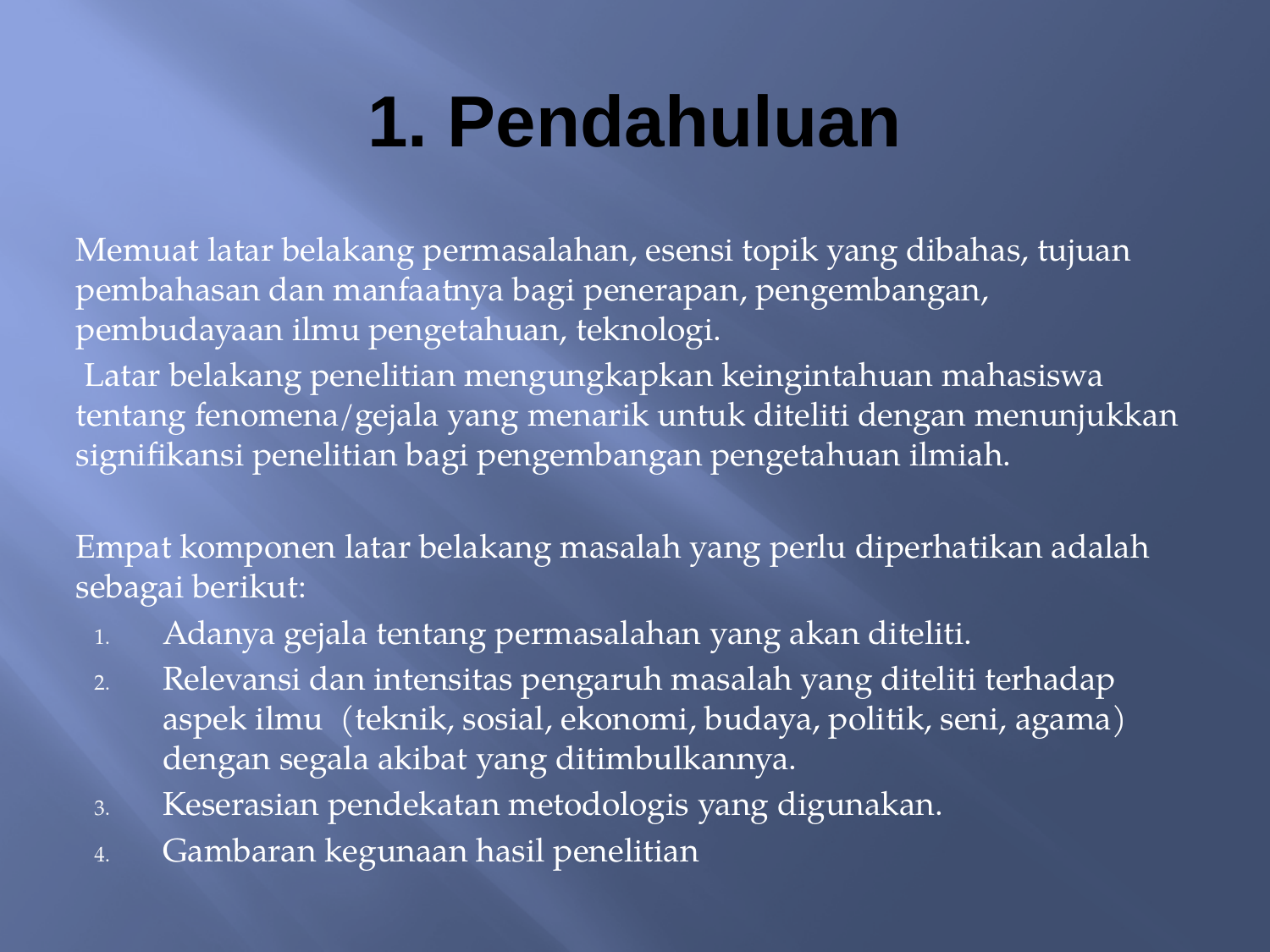

# 1. Pendahuluan
Memuat latar belakang permasalahan, esensi topik yang dibahas, tujuan pembahasan dan manfaatnya bagi penerapan, pengembangan, pembudayaan ilmu pengetahuan, teknologi.
 Latar belakang penelitian mengungkapkan keingintahuan mahasiswa  tentang fenomena/gejala yang menarik untuk diteliti dengan menunjukkan  signifikansi penelitian bagi pengembangan pengetahuan ilmiah.

Empat komponen latar belakang masalah yang perlu diperhatikan adalah sebagai berikut:
Adanya gejala tentang permasalahan yang akan diteliti.
Relevansi dan intensitas pengaruh masalah yang diteliti terhadap aspek ilmu  (teknik, sosial, ekonomi, budaya, politik, seni, agama) dengan segala akibat yang ditimbulkannya.
Keserasian pendekatan metodologis yang digunakan.
Gambaran kegunaan hasil penelitian